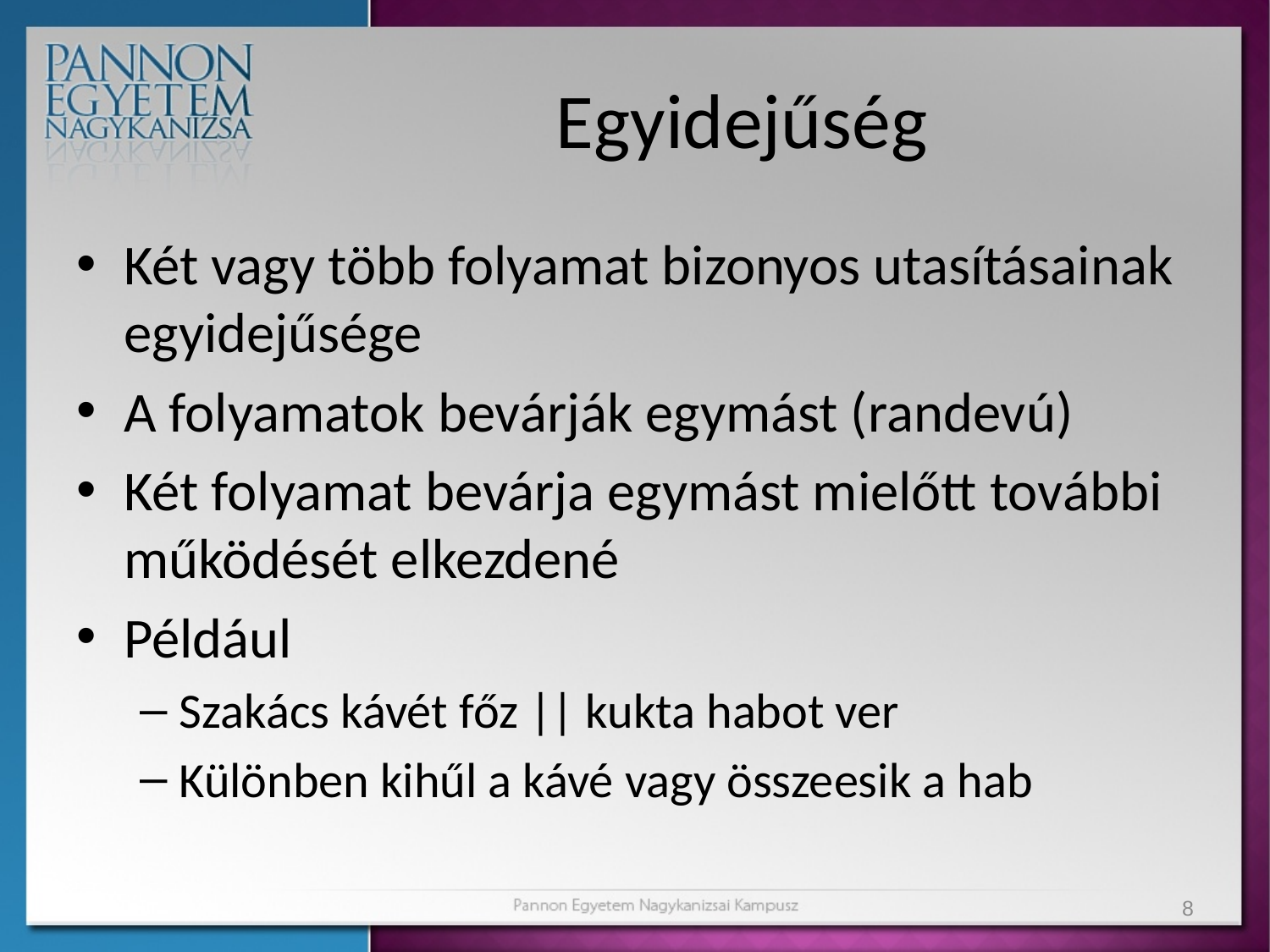

# Egyidejűség
Két vagy több folyamat bizonyos utasításainak egyidejűsége
A folyamatok bevárják egymást (randevú)
Két folyamat bevárja egymást mielőtt további működését elkezdené
Például
Szakács kávét főz || kukta habot ver
Különben kihűl a kávé vagy összeesik a hab
8